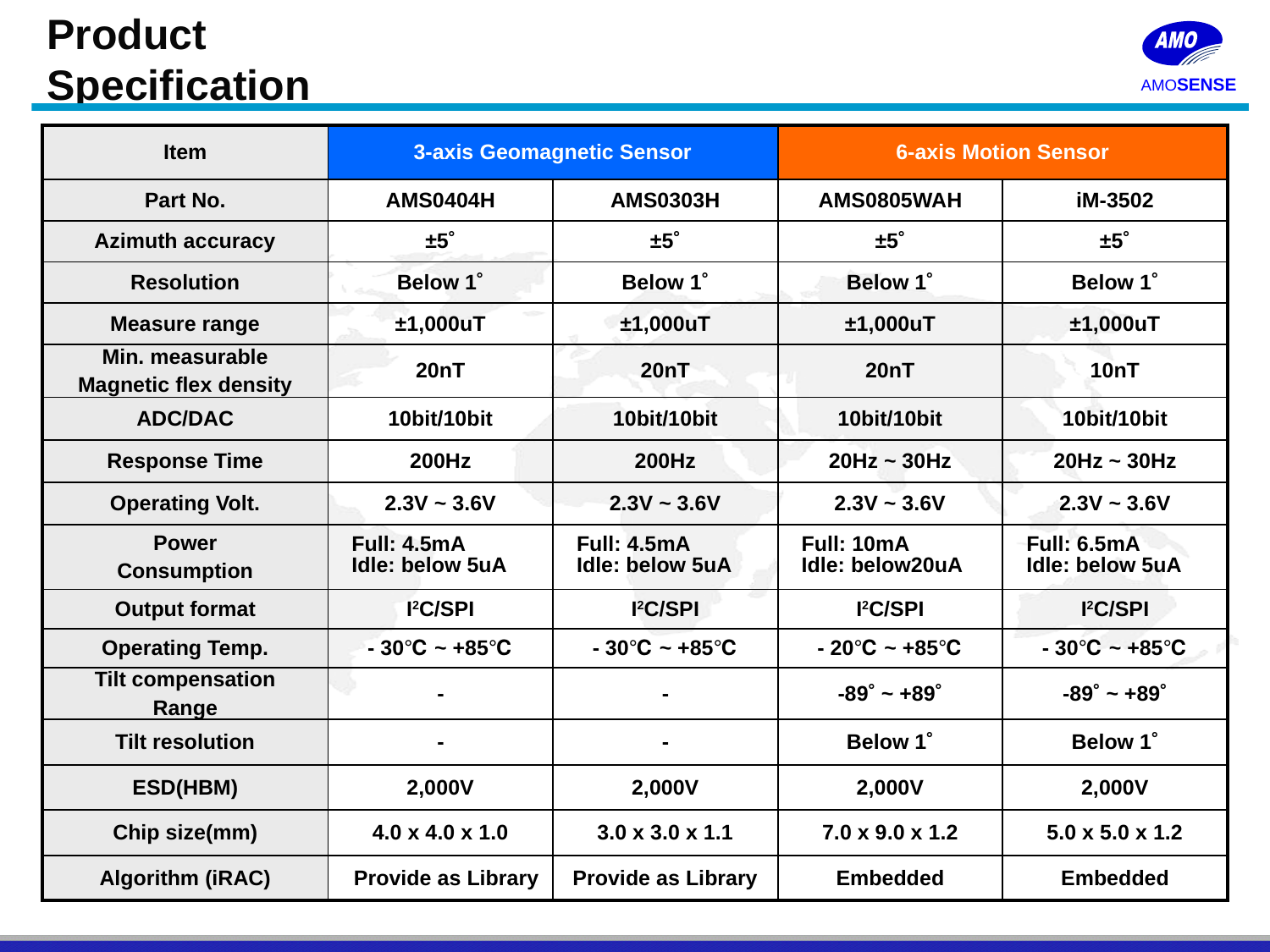

Product Specification

| Item | 3-axis Geomagnetic Sensor |  | 6-axis Motion Sensor |  |
| --- | --- | --- | --- | --- |
| Part No. | AMS0404H | AMS0303H | AMS0805WAH | iM-3502 |
| Azimuth accuracy | ±5˚ | ±5˚ | ±5˚ | ±5˚ |
| Resolution | Below 1˚ | Below 1˚ | Below 1˚ | Below 1˚ |
| Measure range | ±1,000uT | ±1,000uT | ±1,000uT | ±1,000uT |
| Min. measurable Magnetic flex density | 20nT | 20nT | 20nT | 10nT |
| ADC/DAC | 10bit/10bit | 10bit/10bit | 10bit/10bit | 10bit/10bit |
| Response Time | 200Hz | 200Hz | 20Hz ~ 30Hz | 20Hz ~ 30Hz |
| Operating Volt. | 2.3V ~ 3.6V | 2.3V ~ 3.6V | 2.3V ~ 3.6V | 2.3V ~ 3.6V |
| Power Consumption | Full: 4.5mA Idle: below 5uA | Full: 4.5mA Idle: below 5uA | Full: 10mA Idle: below20uA | Full: 6.5mA Idle: below 5uA |
| Output format | I2C/SPI | I2C/SPI | I2C/SPI | I2C/SPI |
| Operating Temp. | - 30℃ ~ +85℃ | - 30℃ ~ +85℃ | - 20℃ ~ +85℃ | - 30℃ ~ +85℃ |
| Tilt compensation Range | - | - | -89˚ ~ +89˚ | -89˚ ~ +89˚ |
| Tilt resolution | - | - | Below 1˚ | Below 1˚ |
| ESD(HBM) | 2,000V | 2,000V | 2,000V | 2,000V |
| Chip size(mm) | 4.0 x 4.0 x 1.0 | 3.0 x 3.0 x 1.1 | 7.0 x 9.0 x 1.2 | 5.0 x 5.0 x 1.2 |
| Algorithm (iRAC) | Provide as Library | Provide as Library | Embedded | Embedded |